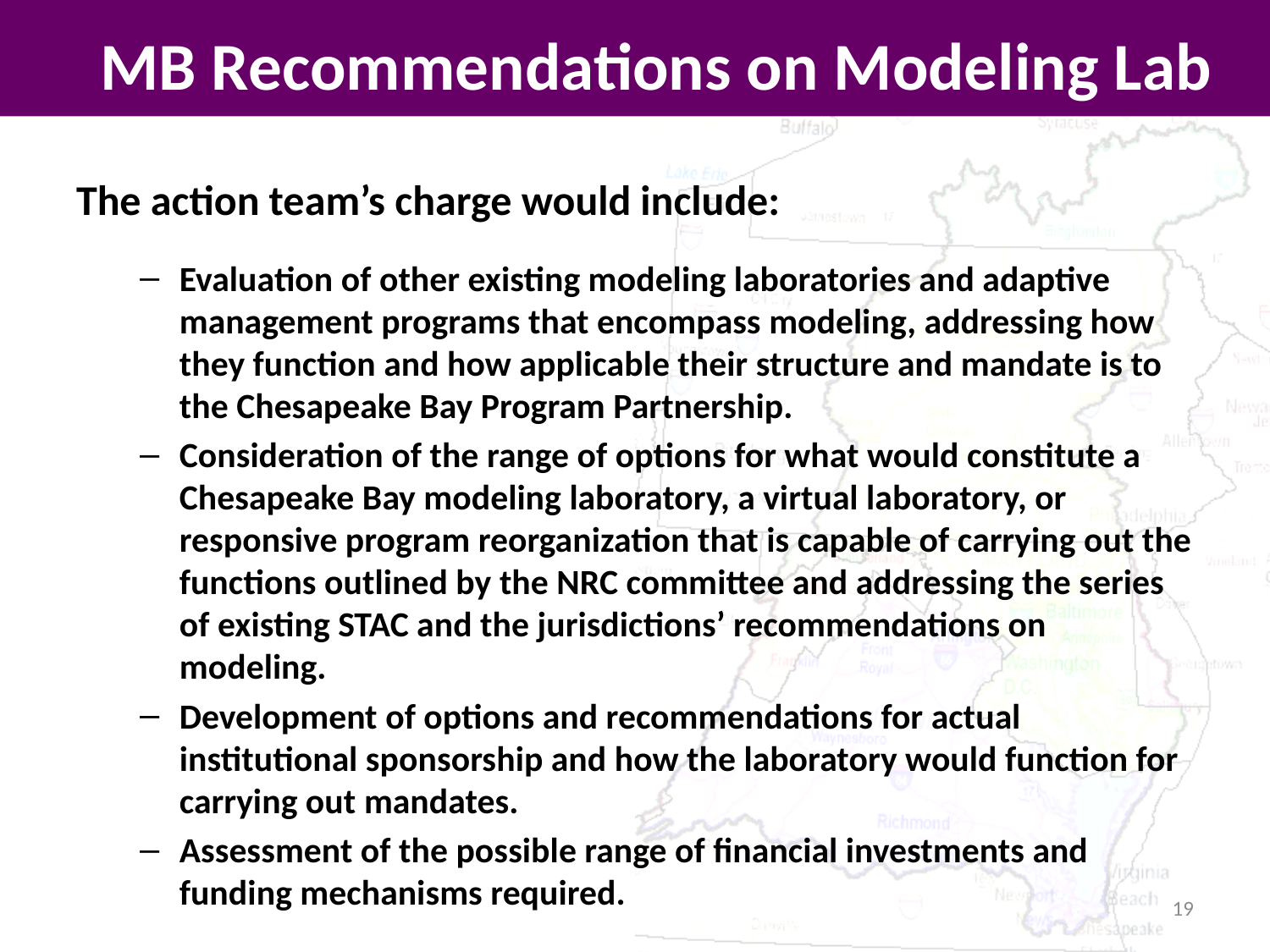

# MB Recommendations on Modeling Lab

The action team’s charge would include:

Evaluation of other existing modeling laboratories and adaptive management programs that encompass modeling, addressing how they function and how applicable their structure and mandate is to the Chesapeake Bay Program Partnership.
Consideration of the range of options for what would constitute a Chesapeake Bay modeling laboratory, a virtual laboratory, or responsive program reorganization that is capable of carrying out the functions outlined by the NRC committee and addressing the series of existing STAC and the jurisdictions’ recommendations on modeling.
Development of options and recommendations for actual institutional sponsorship and how the laboratory would function for carrying out mandates.
Assessment of the possible range of financial investments and funding mechanisms required.

19